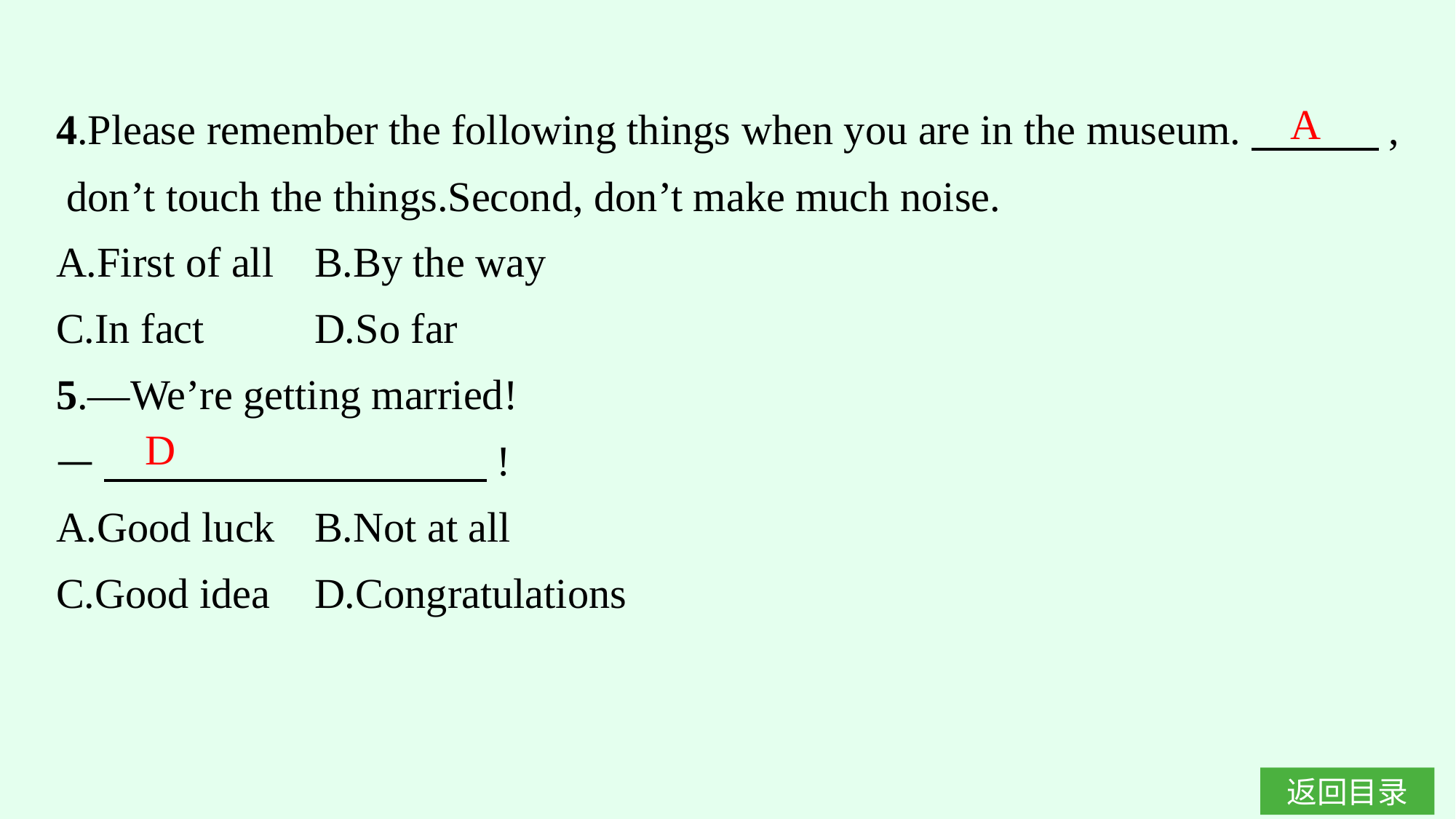

4.Please remember the following things when you are in the museum.　　　, don’t touch the things.Second, don’t make much noise.
A.First of all	B.By the way
C.In fact	D.So far
5.—We’re getting married!
—　　　                           !
A.Good luck	B.Not at all
C.Good idea	D.Congratulations
A
D